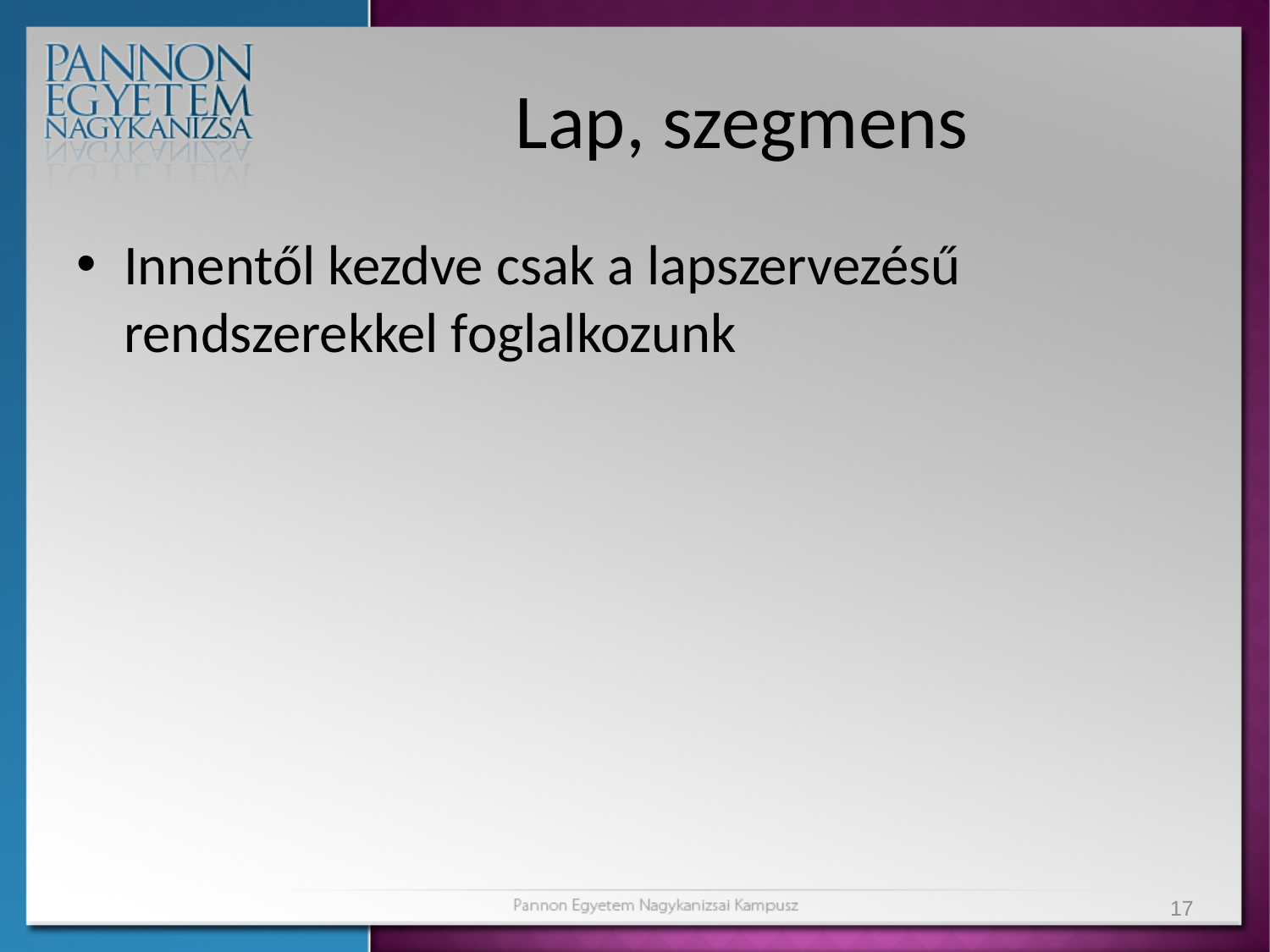

# Lap, szegmens
Innentől kezdve csak a lapszervezésű rendszerekkel foglalkozunk
17